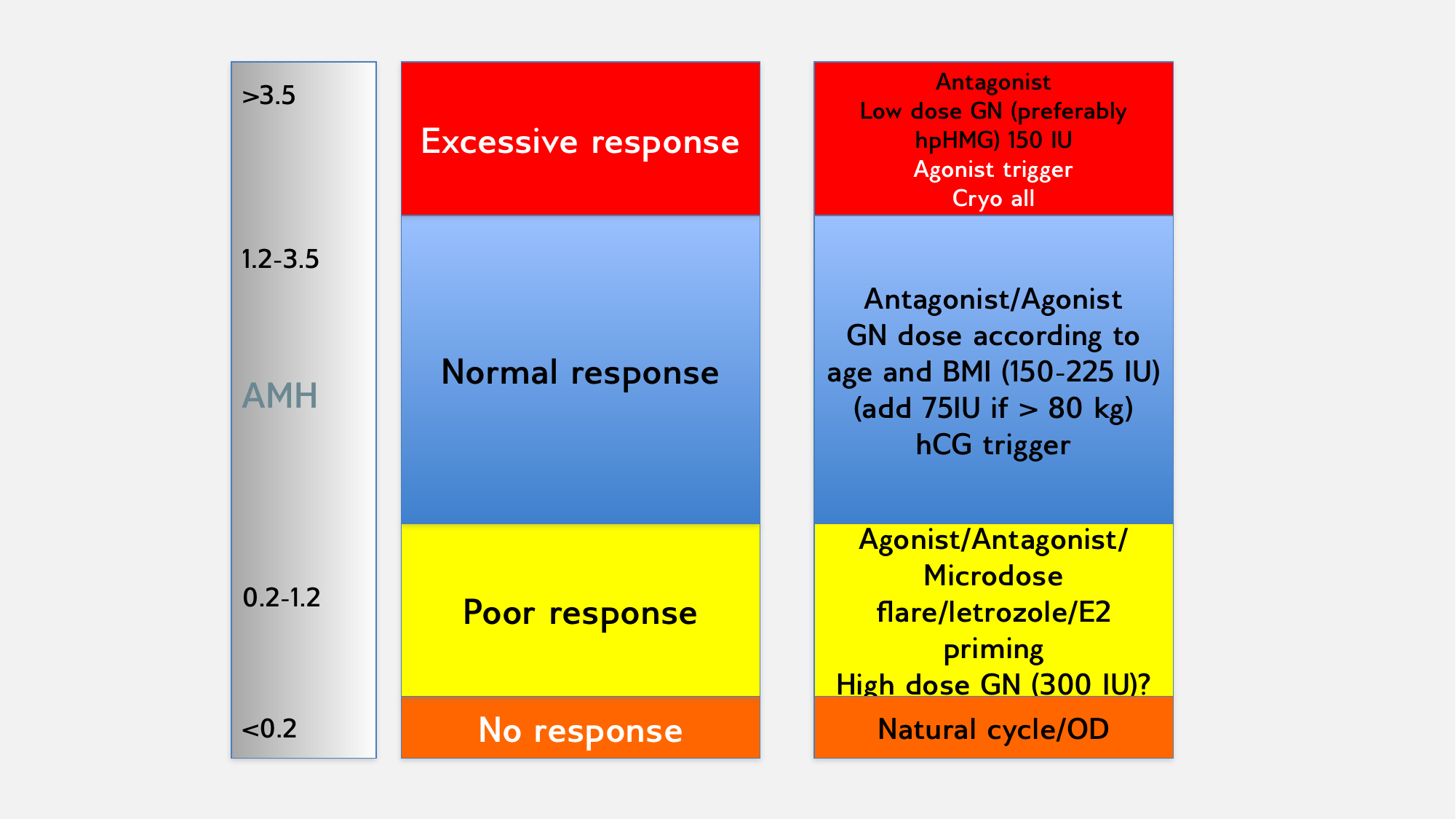

>3.5

1.2-3.5

AMH

0.2-1.2

<0.2

Excessive response
Antagonist
Low dose GN (preferably hpHMG) 150 IU
Agonist trigger
Cryo all
Normal response
Antagonist/Agonist
GN dose according to age and BMI (150-225 IU)
(add 75IU if > 80 kg)
hCG trigger
Poor response
Agonist/Antagonist/
Microdose flare/letrozole/E2 priming
High dose GN (300 IU)?
No response
Natural cycle/OD